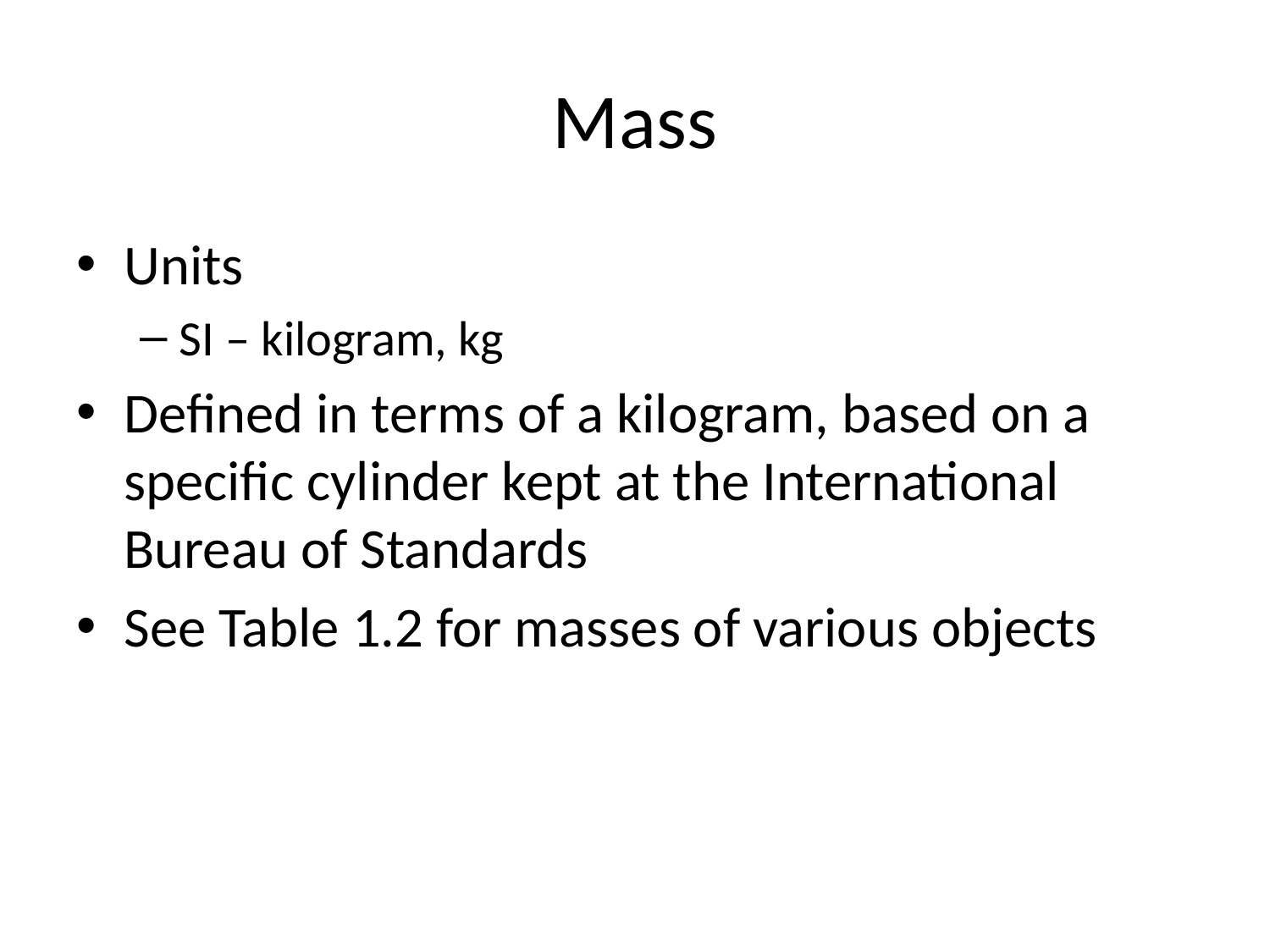

# Mass
Units
SI – kilogram, kg
Defined in terms of a kilogram, based on a specific cylinder kept at the International Bureau of Standards
See Table 1.2 for masses of various objects